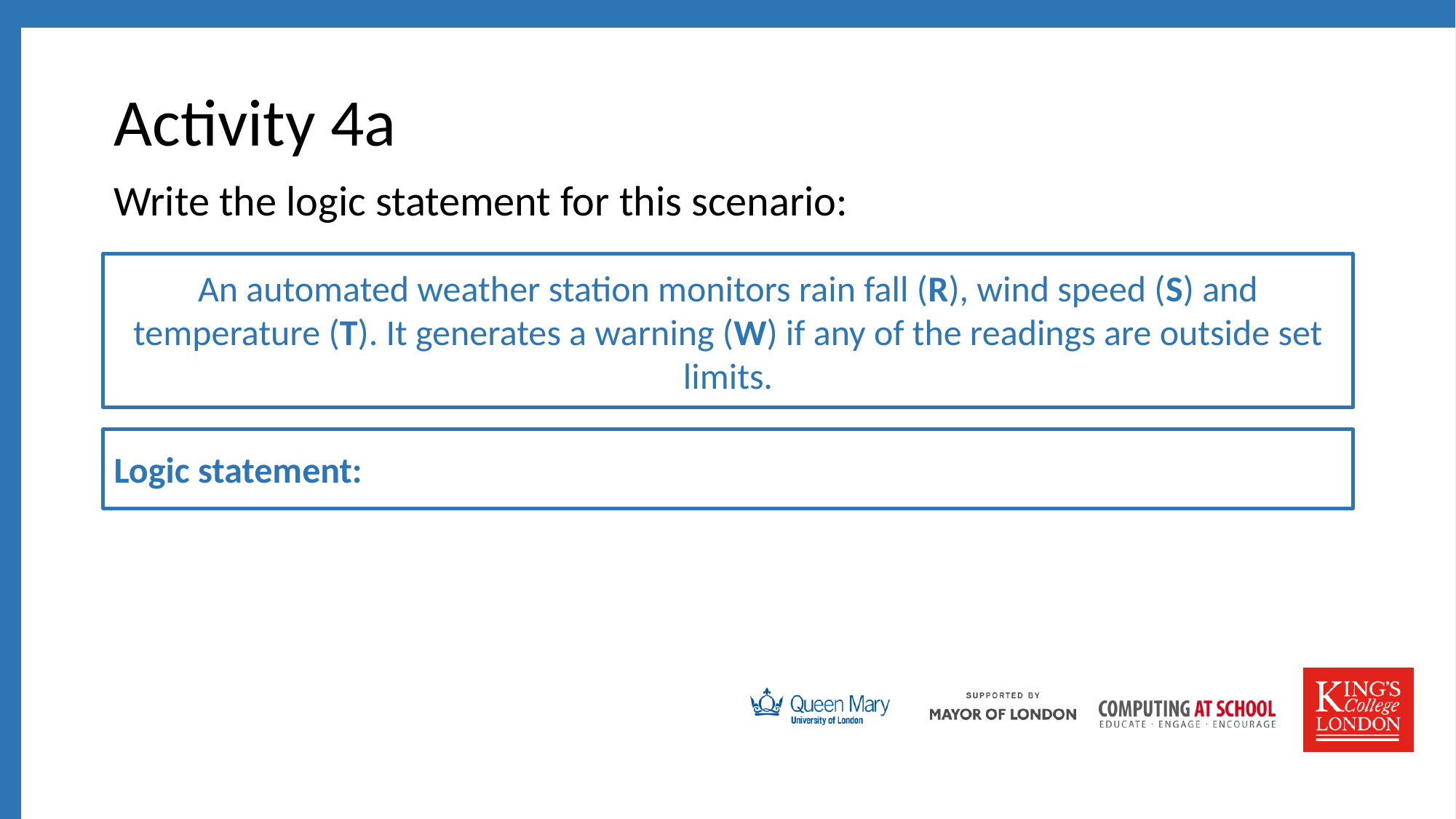

# Activity 4a
Write the logic statement for this scenario:

An automated weather station monitors rain fall (R), wind speed (S) and temperature (T). It generates a warning (W) if any of the readings are outside set limits.
Logic statement: